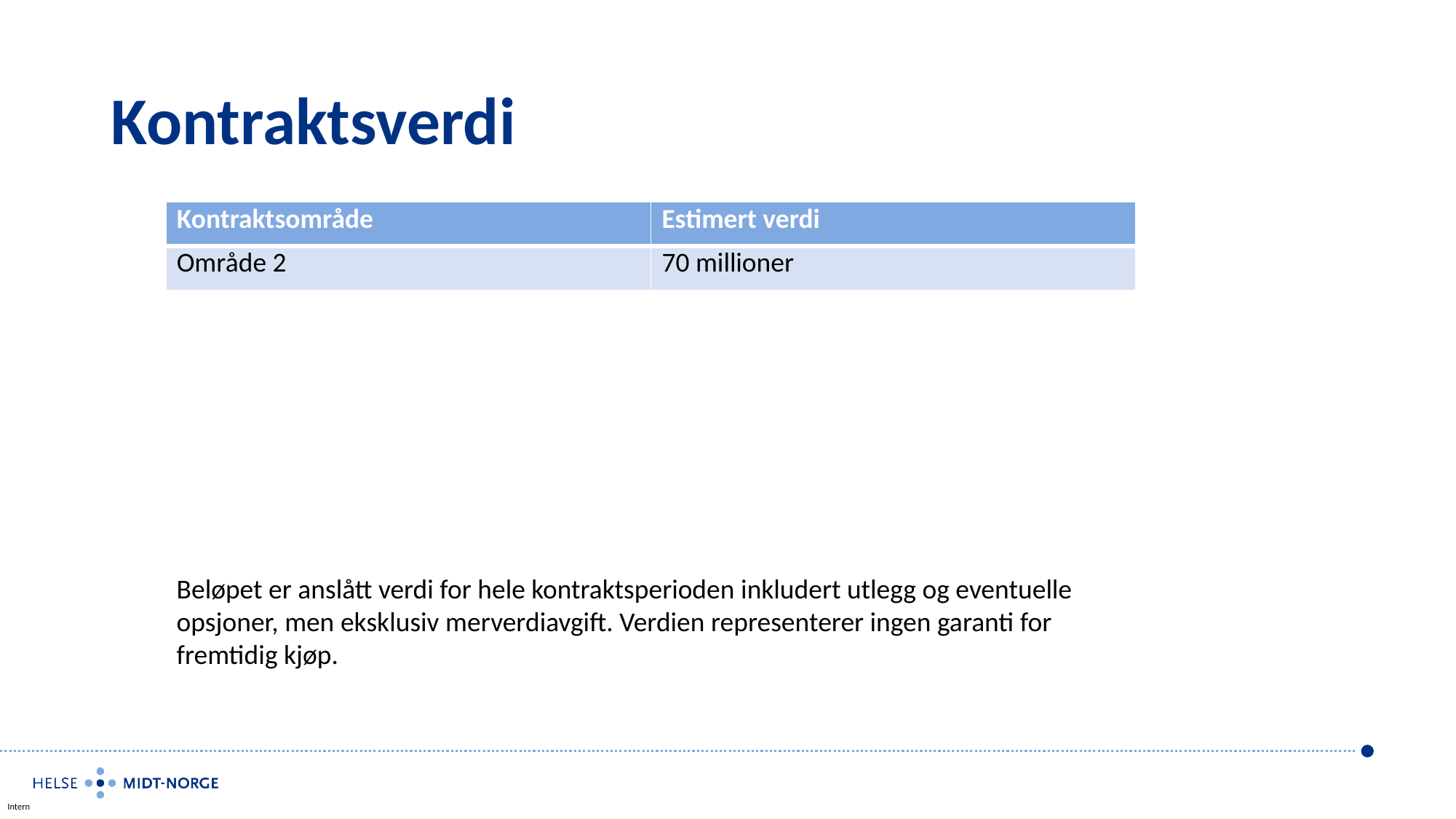

# Kontraktsverdi
| Kontraktsområde | Estimert verdi |
| --- | --- |
| Område 2 | 70 millioner |
Beløpet er anslått verdi for hele kontraktsperioden inkludert utlegg og eventuelle opsjoner, men eksklusiv merverdiavgift. Verdien representerer ingen garanti for fremtidig kjøp.